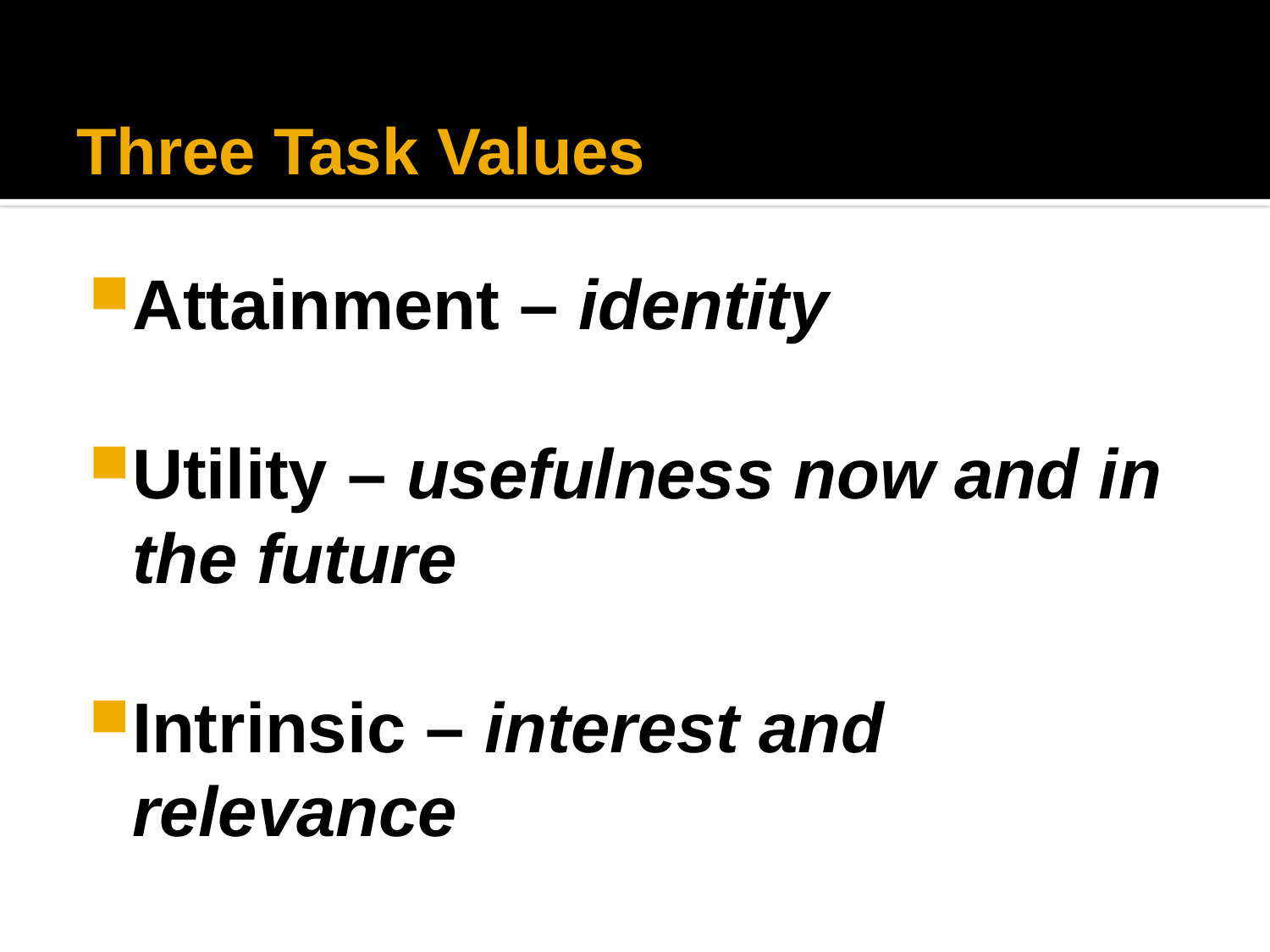

# Three Task Values
Attainment – identity

Utility – usefulness now and in the future

Intrinsic – interest and relevance